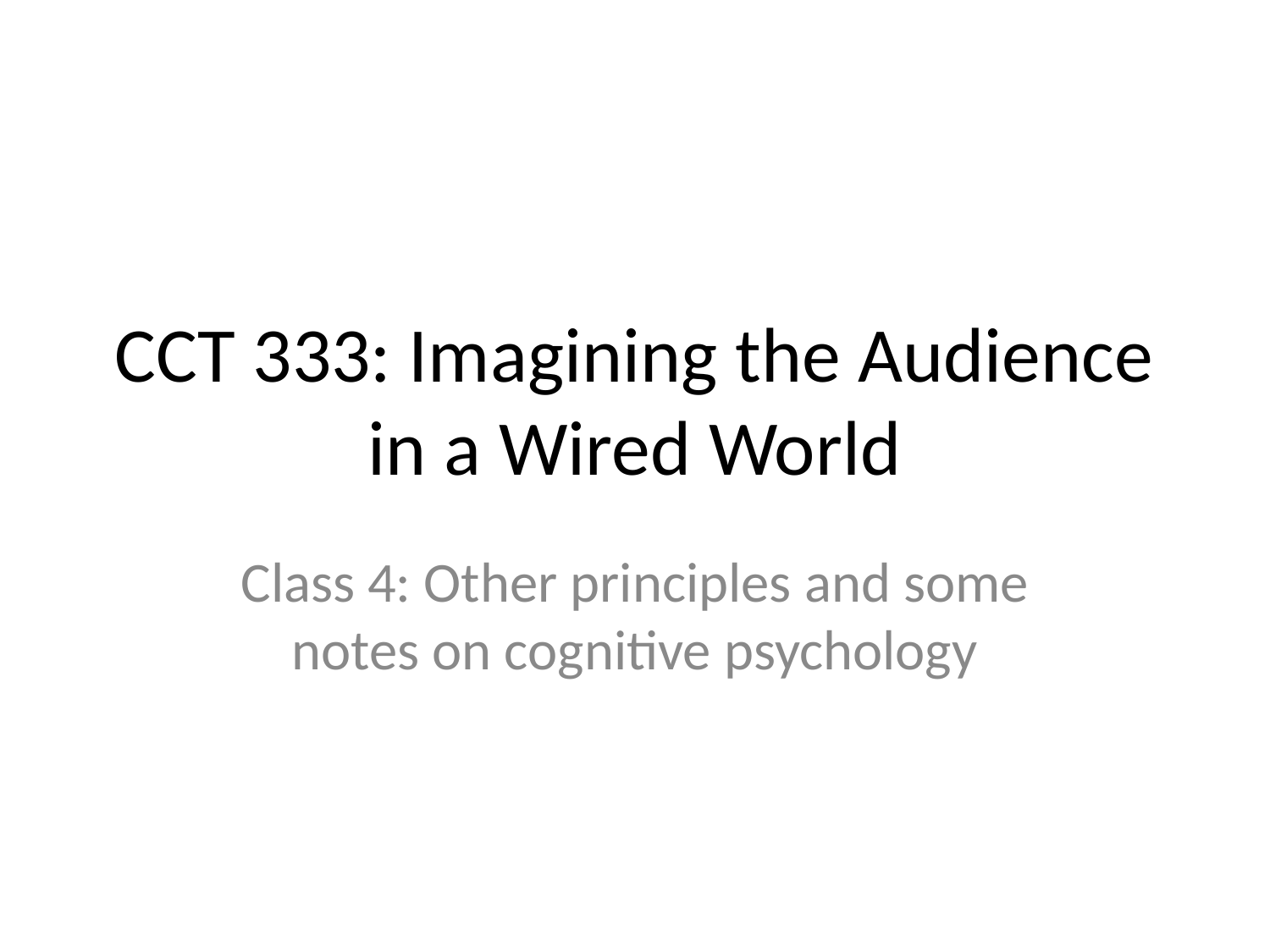

# CCT 333: Imagining the Audience in a Wired World
Class 4: Other principles and some notes on cognitive psychology